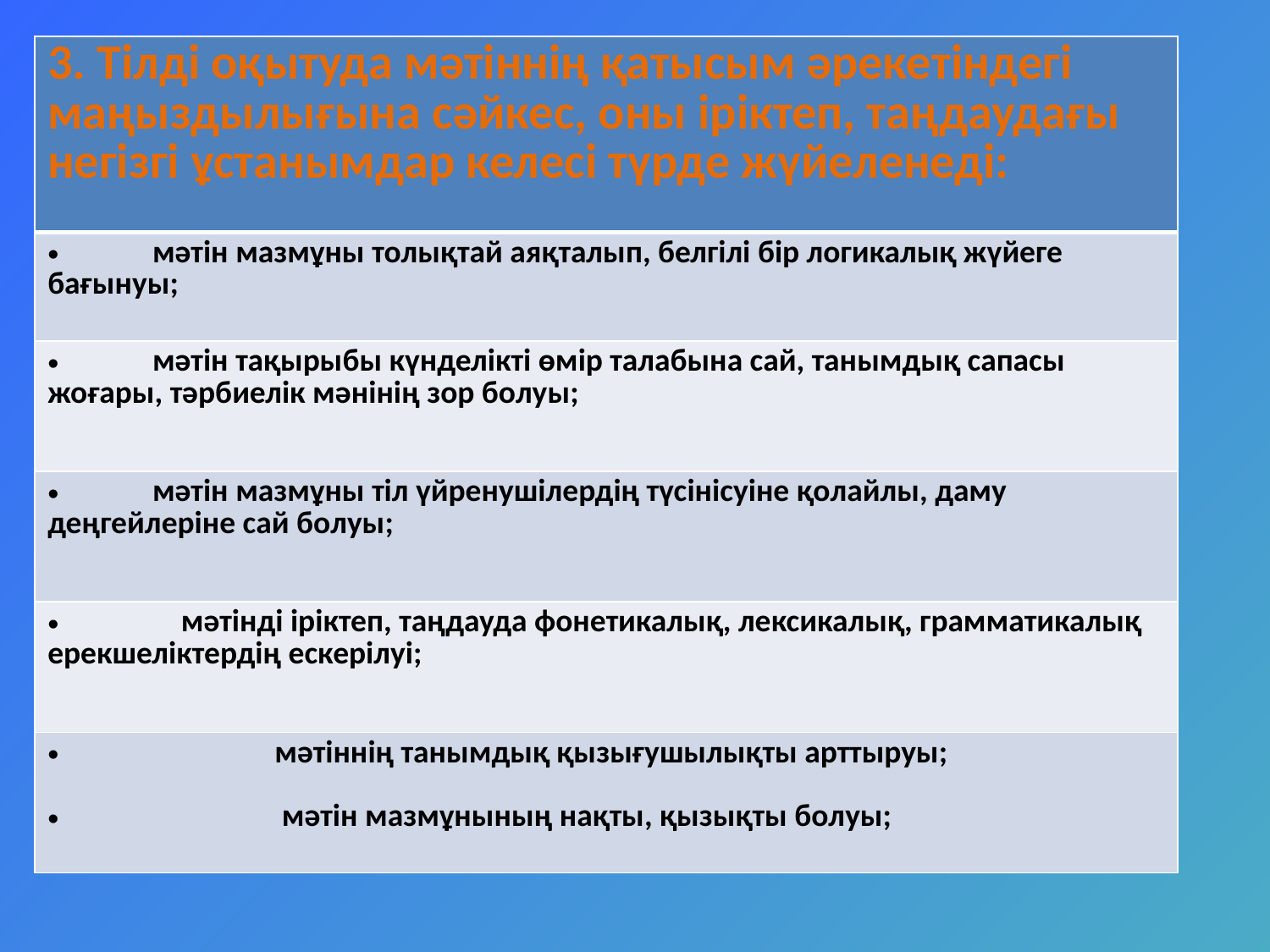

| 3. Тілді оқытуда мәтіннің қатысым әрекетіндегі маңыздылығына сәйкес, оны іріктеп, таңдаудағы негізгі ұстанымдар келесі түрде жүйеленеді: |
| --- |
| мәтін мазмұны толықтай аяқталып, белгілі бір логикалық жүйеге бағынуы; |
| мәтін тақырыбы күнделікті өмір талабына сай, танымдық сапасы жоғары, тәрбиелік мәнінің зор болуы; |
| мәтін мазмұны тіл үйренушілердің түсінісуіне қолайлы, даму деңгейлеріне сай болуы; |
| мәтінді іріктеп, таңдауда фонетикалық, лексикалық, грамматикалық ерекшеліктердің ескерілуі; |
| мәтіннің танымдық қызығушылықты арттыруы; мәтін мазмұнының нақты, қызықты болуы; |